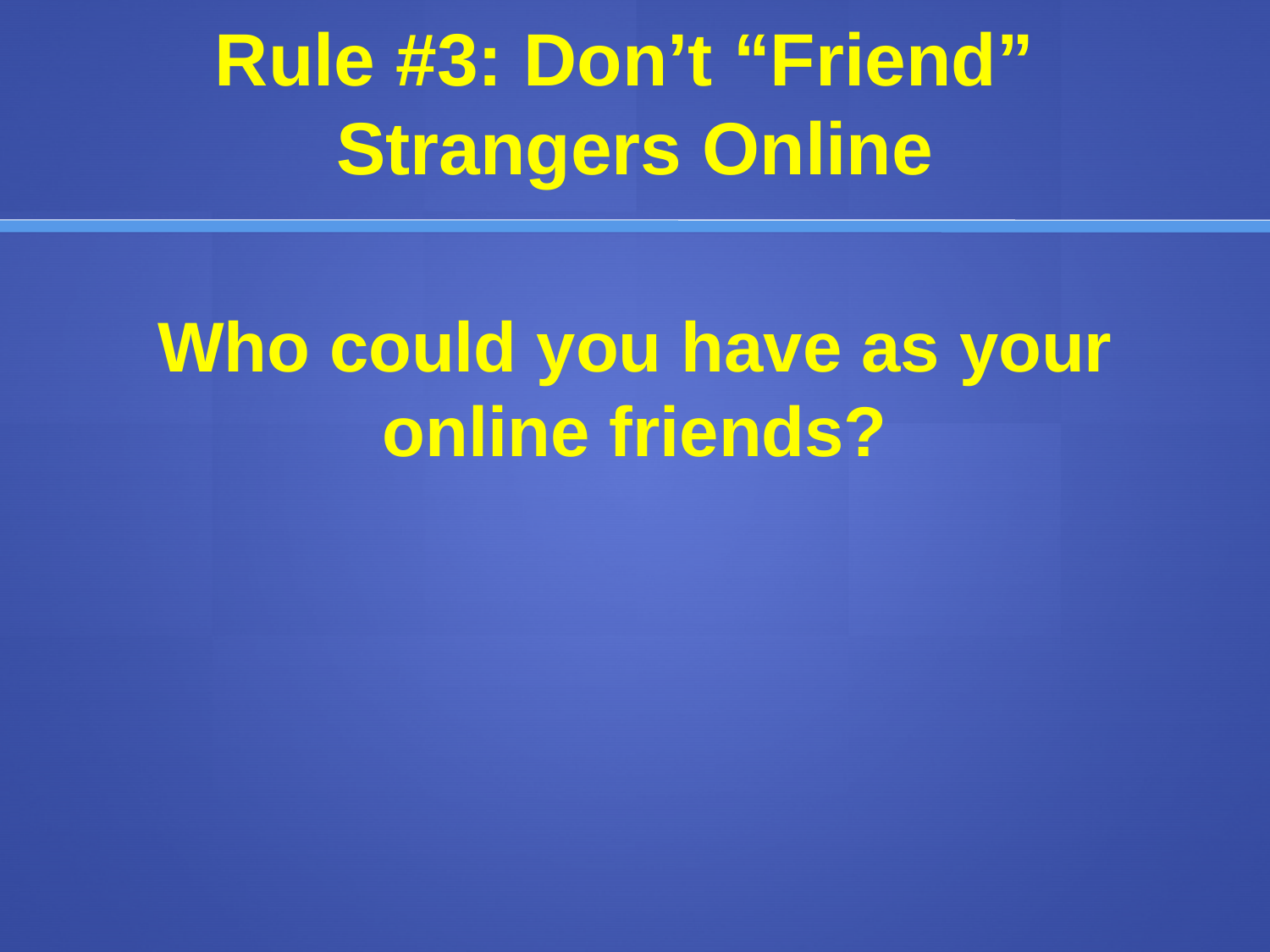

# Rule #3: Don’t “Friend” Strangers Online
Who could you have as your online friends?